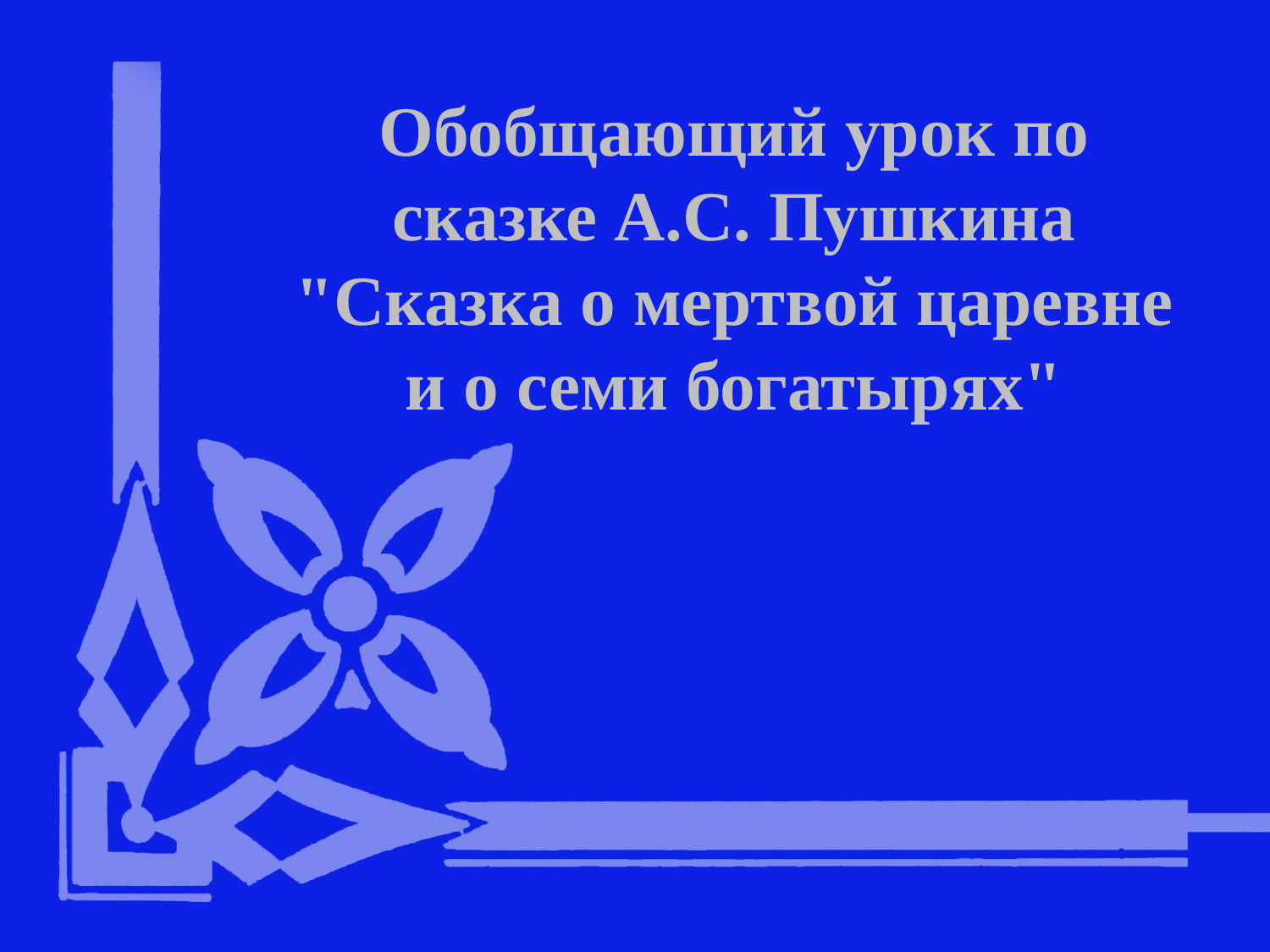

Обобщающий урок по сказке А.С. Пушкина "Сказка о мертвой царевне и о семи богатырях"